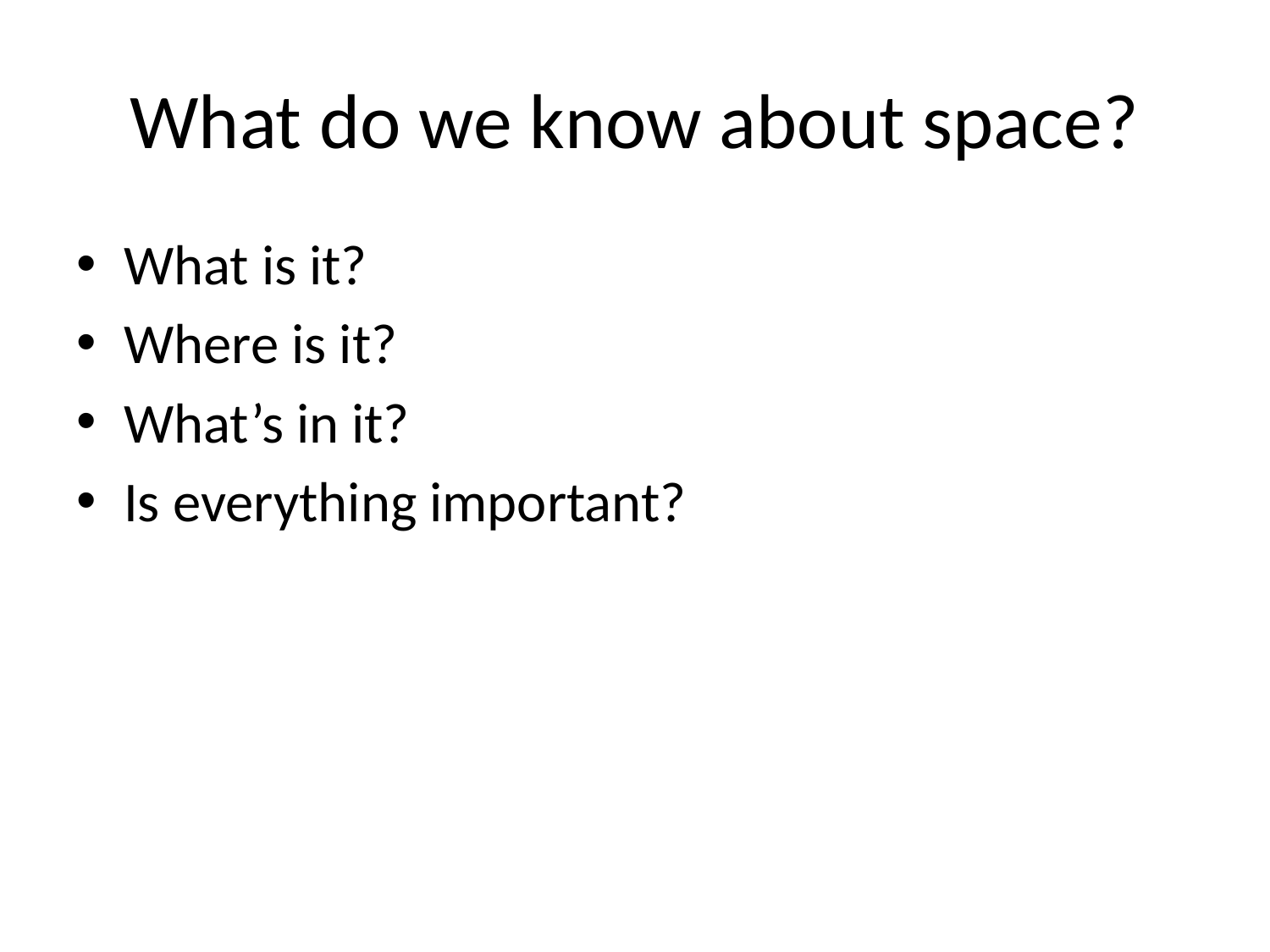

# What do we know about space?
What is it?
Where is it?
What’s in it?
Is everything important?